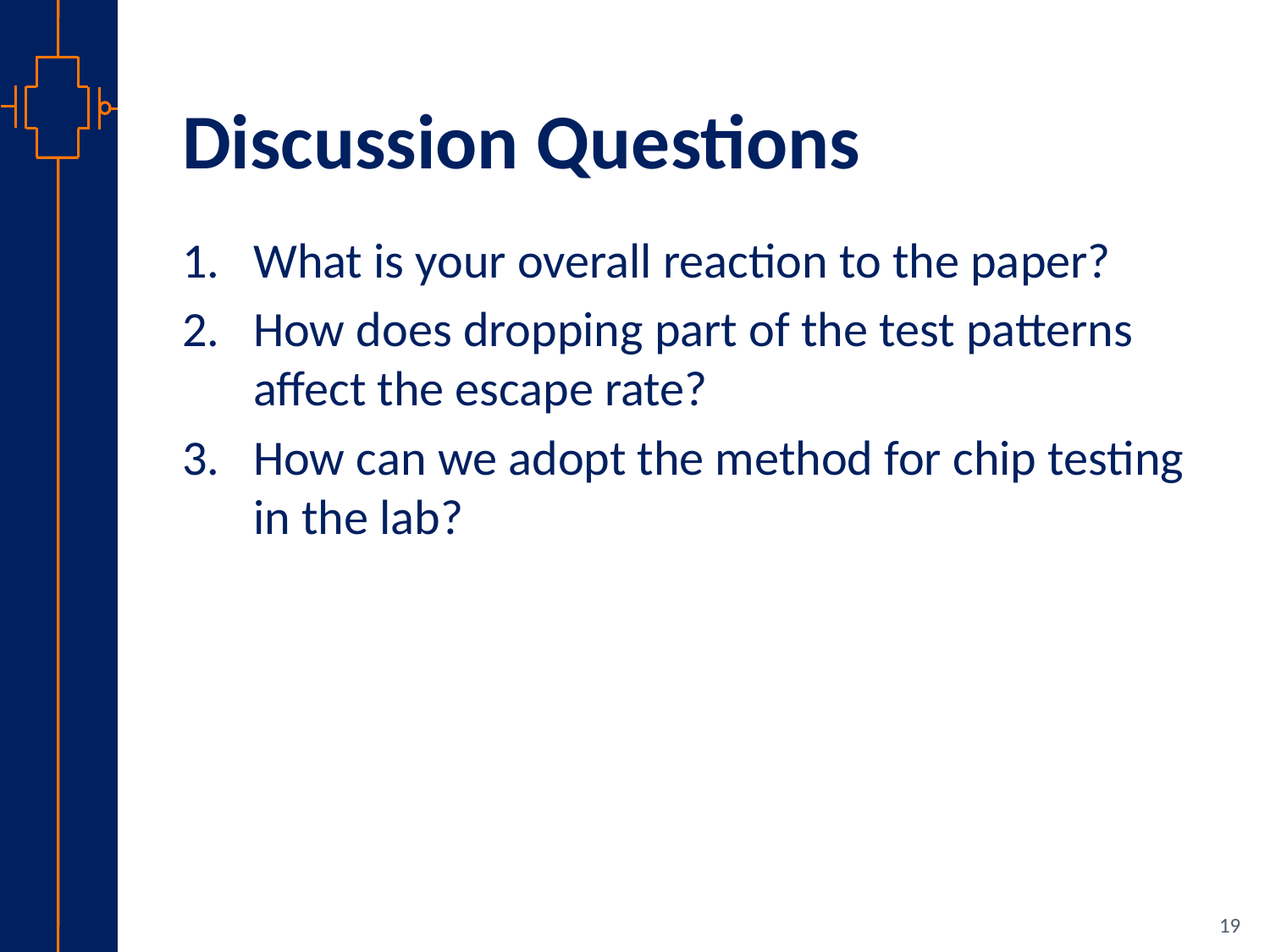

# Discussion Questions
What is your overall reaction to the paper?
How does dropping part of the test patterns affect the escape rate?
How can we adopt the method for chip testing in the lab?

19